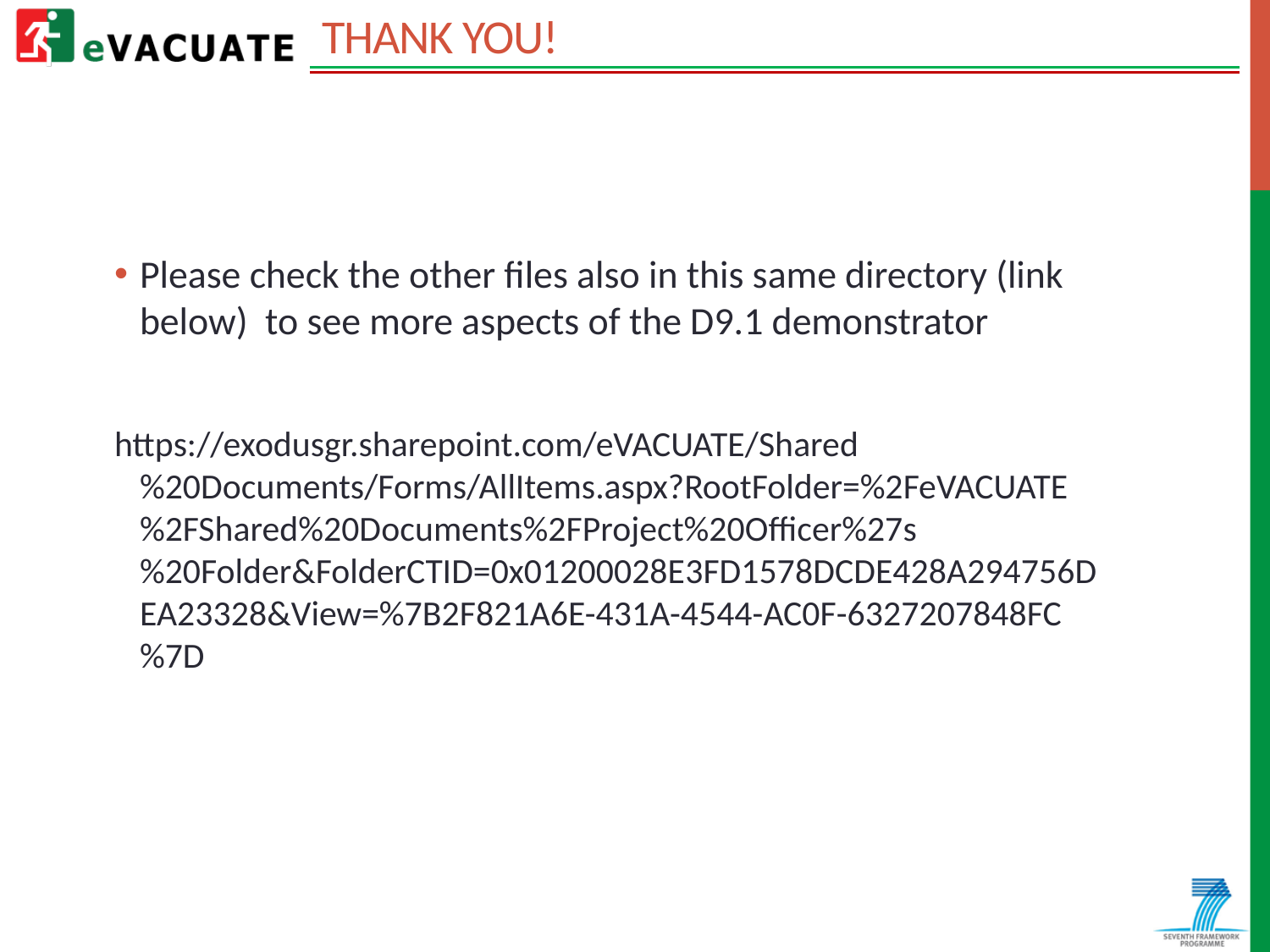

# THANK YOU!
Please check the other files also in this same directory (link below)  to see more aspects of the D9.1 demonstrator

https://exodusgr.sharepoint.com/eVACUATE/Shared%20Documents/Forms/AllItems.aspx?RootFolder=%2FeVACUATE%2FShared%20Documents%2FProject%20Officer%27s%20Folder&FolderCTID=0x01200028E3FD1578DCDE428A294756DEA23328&View=%7B2F821A6E-431A-4544-AC0F-6327207848FC%7D